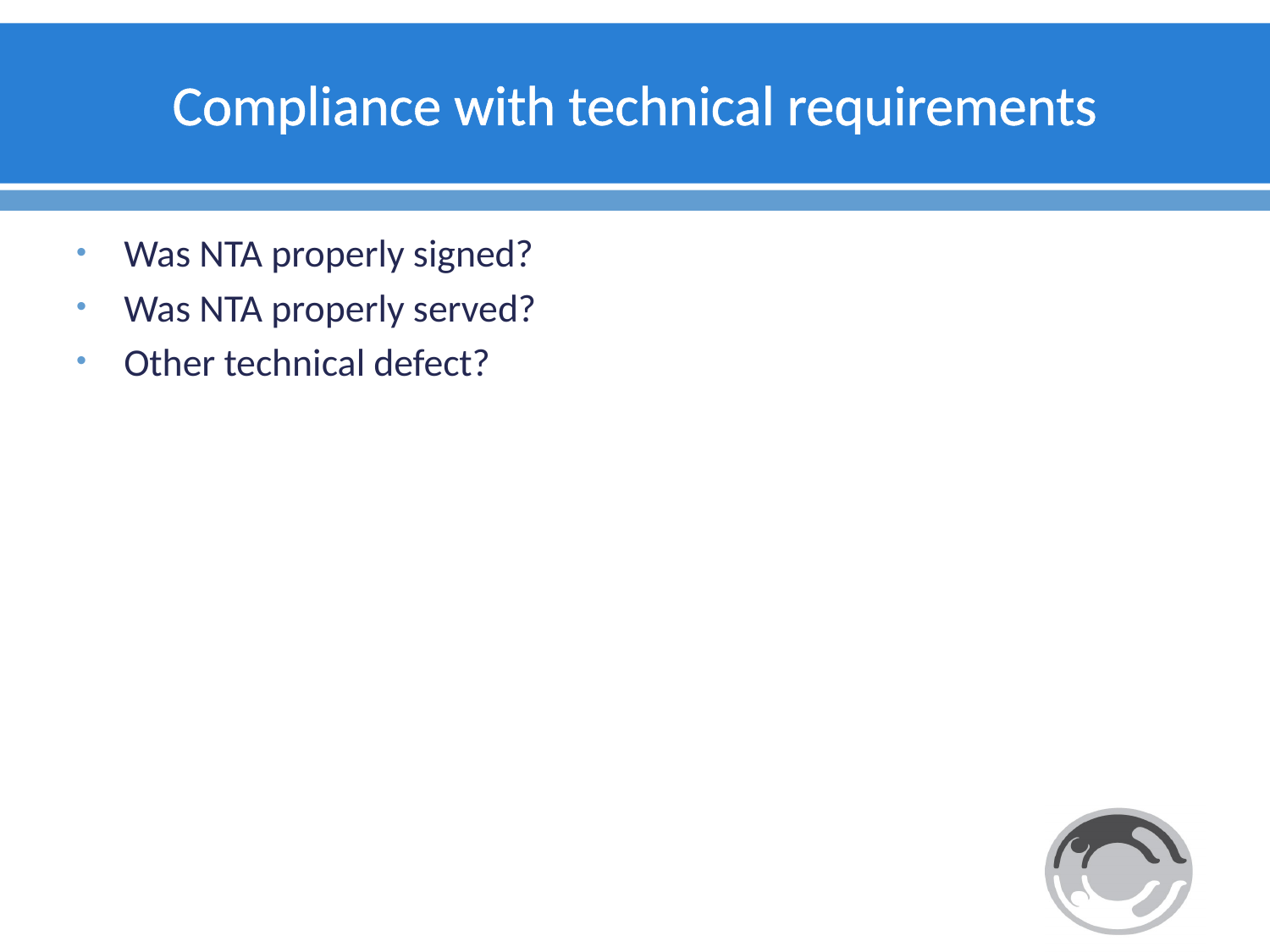

# Compliance with technical requirements
Was NTA properly signed?
Was NTA properly served?
Other technical defect?